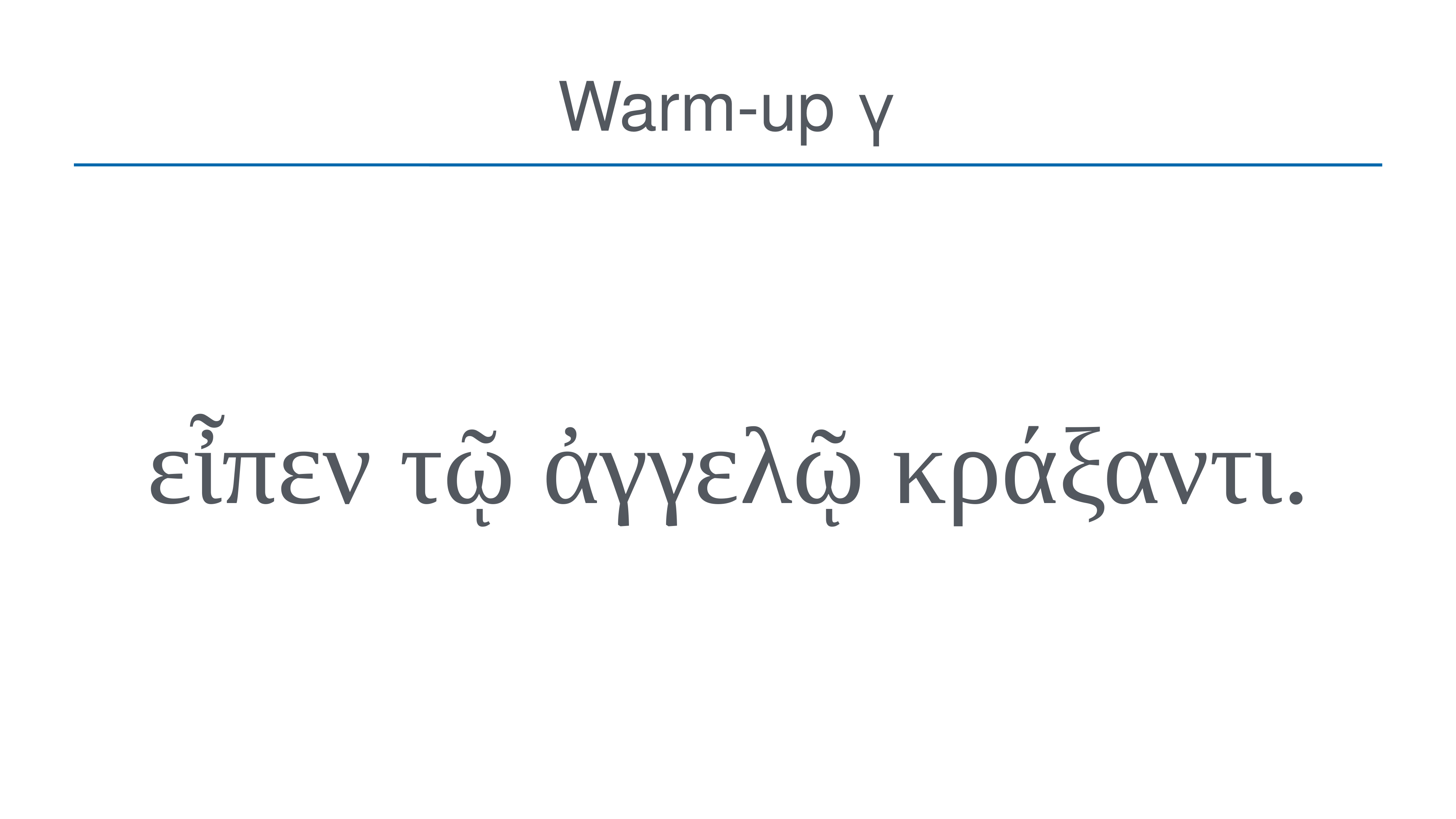

# Warm-up γ
εἶπεν τῷ ἀγγελῷ κράξαντι.